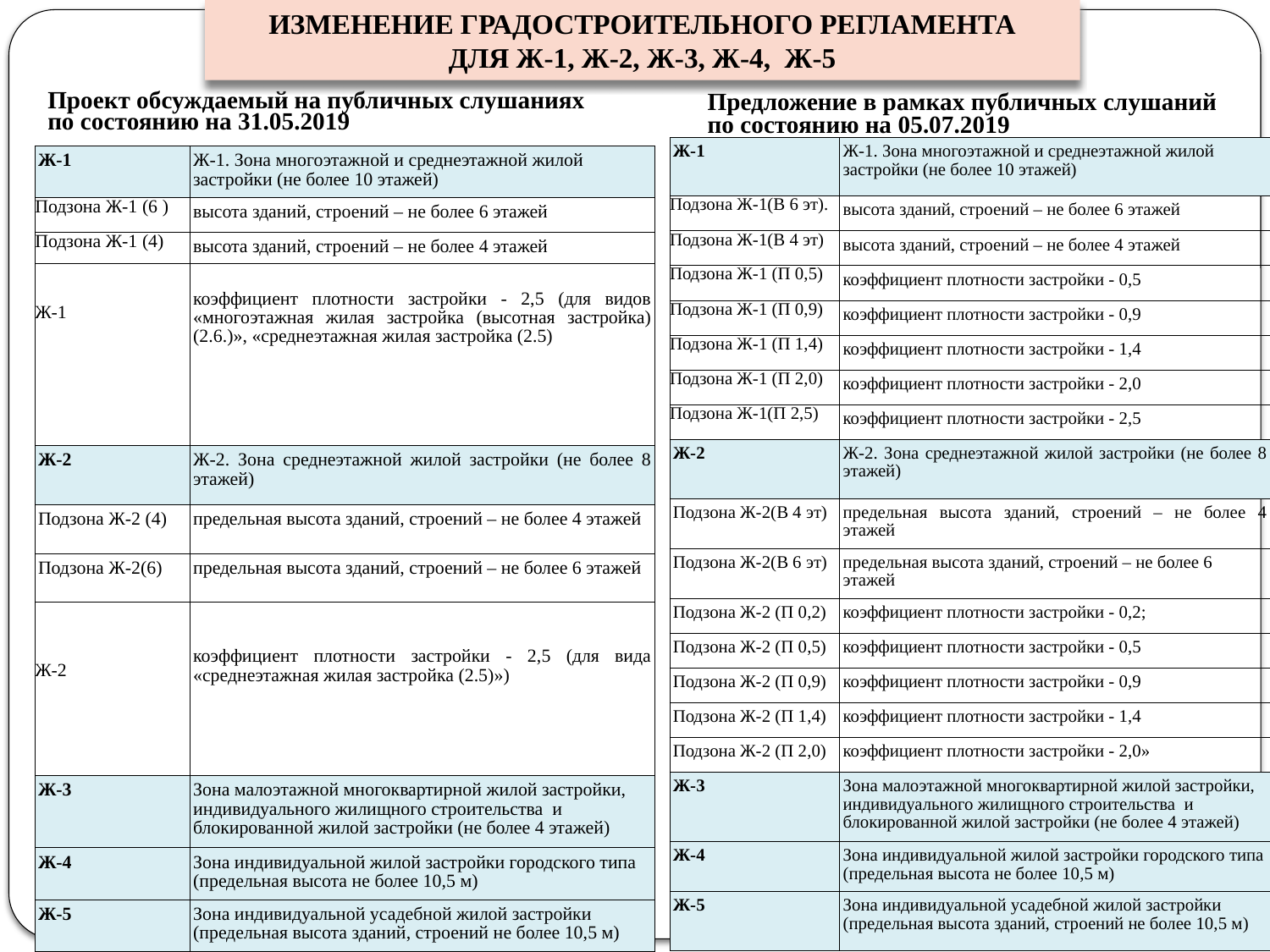

ИЗМЕНЕНИЕ ГРАДОСТРОИТЕЛЬНОГО РЕГЛАМЕНТА
ДЛЯ Ж-1, Ж-2, Ж-3, Ж-4,  Ж-5
Проект обсуждаемый на публичных слушаниях по состоянию на 31.05.2019
Предложение в рамках публичных слушаний по состоянию на 05.07.2019
| Ж-1 | Ж-1. Зона многоэтажной и среднеэтажной жилой застройки (не более 10 этажей) |
| --- | --- |
| Подзона Ж-1(В 6 эт). | высота зданий, строений – не более 6 этажей |
| Подзона Ж-1(В 4 эт) | высота зданий, строений – не более 4 этажей |
| Подзона Ж-1 (П 0,5) | коэффициент плотности застройки - 0,5 |
| Подзона Ж-1 (П 0,9) | коэффициент плотности застройки - 0,9 |
| Подзона Ж-1 (П 1,4) | коэффициент плотности застройки - 1,4 |
| Подзона Ж-1 (П 2,0) | коэффициент плотности застройки - 2,0 |
| Подзона Ж-1(П 2,5) | коэффициент плотности застройки - 2,5 |
| Ж-2 | Ж-2. Зона среднеэтажной жилой застройки (не более 8 этажей) |
| Подзона Ж-2(В 4 эт) | предельная высота зданий, строений – не более 4 этажей |
| Подзона Ж-2(В 6 эт) | предельная высота зданий, строений – не более 6 этажей |
| Подзона Ж-2 (П 0,2) | коэффициент плотности застройки - 0,2; |
| Подзона Ж-2 (П 0,5) | коэффициент плотности застройки - 0,5 |
| Подзона Ж-2 (П 0,9) | коэффициент плотности застройки - 0,9 |
| Подзона Ж-2 (П 1,4) | коэффициент плотности застройки - 1,4 |
| Подзона Ж-2 (П 2,0) | коэффициент плотности застройки - 2,0» |
| Ж-3 | Зона малоэтажной многоквартирной жилой застройки, индивидуального жилищного строительства и блокированной жилой застройки (не более 4 этажей) |
| Ж-4 | Зона индивидуальной жилой застройки городского типа (предельная высота не более 10,5 м) |
| Ж-5 | Зона индивидуальной усадебной жилой застройки (предельная высота зданий, строений не более 10,5 м) |
| Ж-1 | Ж-1. Зона многоэтажной и среднеэтажной жилой застройки (не более 10 этажей) |
| --- | --- |
| Подзона Ж-1 (6 ) | высота зданий, строений – не более 6 этажей |
| Подзона Ж-1 (4) | высота зданий, строений – не более 4 этажей |
| Ж-1 | коэффициент плотности застройки - 2,5 (для видов «многоэтажная жилая застройка (высотная застройка) (2.6.)», «среднеэтажная жилая застройка (2.5) |
| Ж-2 | Ж-2. Зона среднеэтажной жилой застройки (не более 8 этажей) |
| Подзона Ж-2 (4) | предельная высота зданий, строений – не более 4 этажей |
| Подзона Ж-2(6) | предельная высота зданий, строений – не более 6 этажей |
| Ж-2 | коэффициент плотности застройки - 2,5 (для вида «среднеэтажная жилая застройка (2.5)») |
| Ж-3 | Зона малоэтажной многоквартирной жилой застройки, индивидуального жилищного строительства и блокированной жилой застройки (не более 4 этажей) |
| Ж-4 | Зона индивидуальной жилой застройки городского типа (предельная высота не более 10,5 м) |
| Ж-5 | Зона индивидуальной усадебной жилой застройки (предельная высота зданий, строений не более 10,5 м) |